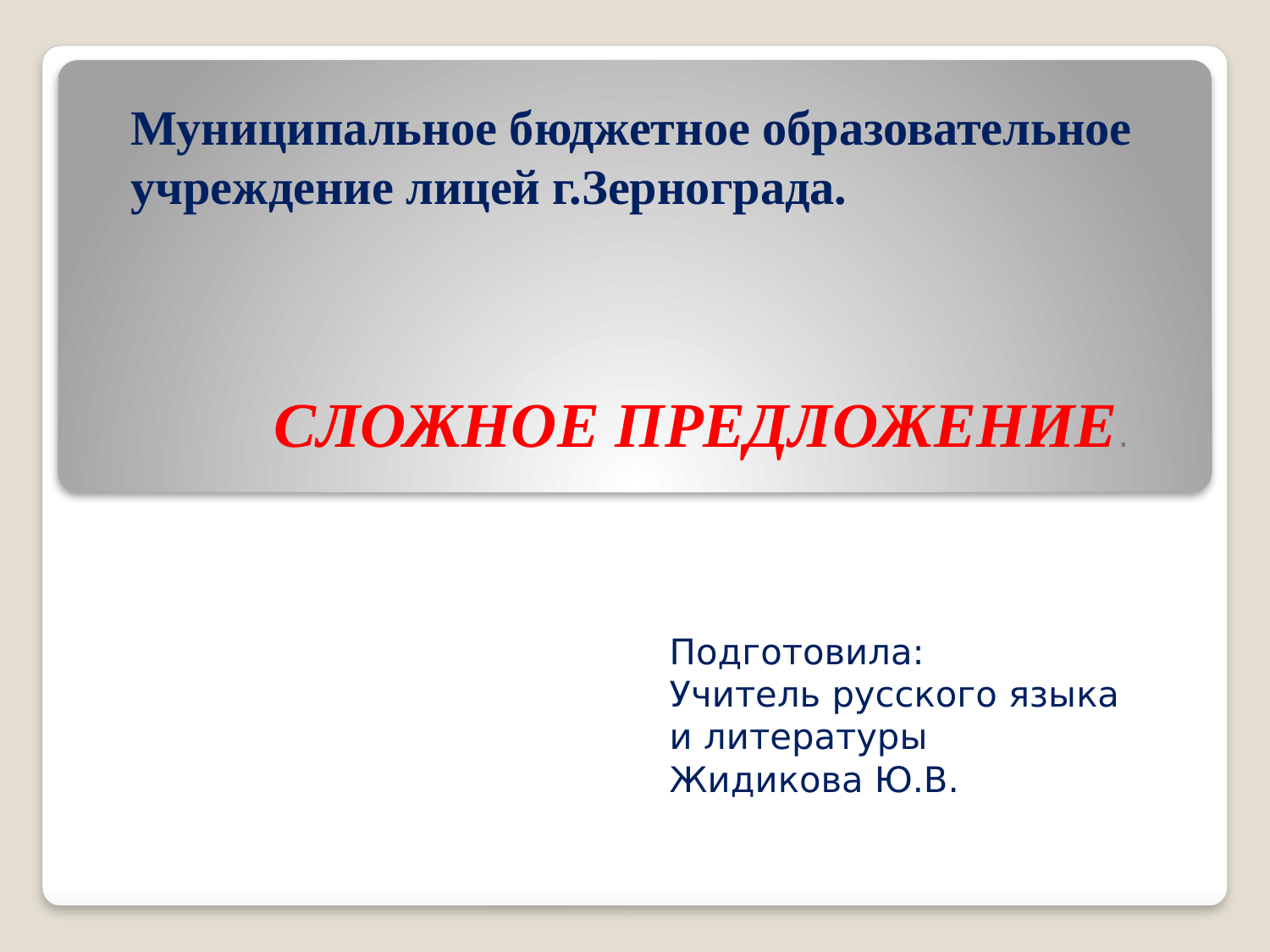

Муниципальное бюджетное образовательное учреждение лицей г.Зернограда.

         СЛОЖНОЕ ПРЕДЛОЖЕНИЕ.

                                                Подготовила:
                                                Учитель русского языка
                                                и литературы
                                                Жидикова Ю.В.
#